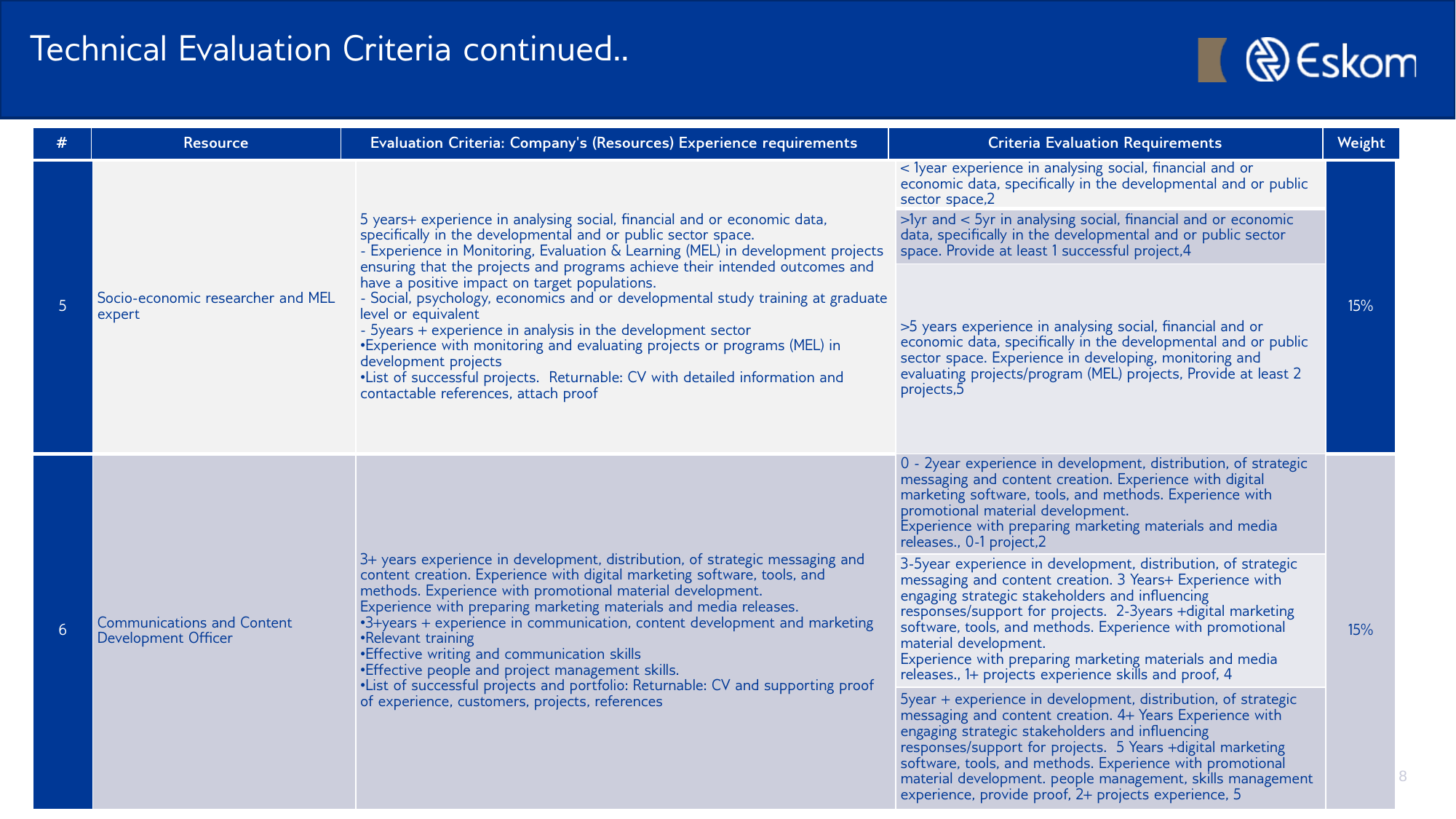

# Technical Evaluation Criteria continued..
| # | Resource | Evaluation Criteria: Company's (Resources) Experience requirements | Criteria Evaluation Requirements | Weight |
| --- | --- | --- | --- | --- |
| 5 | Socio-economic researcher and MEL expert | 5 years+ experience in analysing social, financial and or economic data, specifically in the developmental and or public sector space. - Experience in Monitoring, Evaluation & Learning (MEL) in development projects ensuring that the projects and programs achieve their intended outcomes and have a positive impact on target populations. - Social, psychology, economics and or developmental study training at graduate level or equivalent - 5years + experience in analysis in the development sector •Experience with monitoring and evaluating projects or programs (MEL) in development projects •List of successful projects. Returnable: CV with detailed information and contactable references, attach proof | < 1year experience in analysing social, financial and or economic data, specifically in the developmental and or public sector space,2 | 15% |
| --- | --- | --- | --- | --- |
|  |  |  | >1yr and < 5yr in analysing social, financial and or economic data, specifically in the developmental and or public sector space. Provide at least 1 successful project,4 |  |
|  |  |  | >5 years experience in analysing social, financial and or economic data, specifically in the developmental and or public sector space. Experience in developing, monitoring and evaluating projects/program (MEL) projects, Provide at least 2 projects,5 |  |
| 6 | Communications and Content Development Officer | 3+ years experience in development, distribution, of strategic messaging and content creation. Experience with digital marketing software, tools, and methods. Experience with promotional material development. Experience with preparing marketing materials and media releases. •3+years + experience in communication, content development and marketing •Relevant training •Effective writing and communication skills •Effective people and project management skills. •List of successful projects and portfolio: Returnable: CV and supporting proof of experience, customers, projects, references | 0 - 2year experience in development, distribution, of strategic messaging and content creation. Experience with digital marketing software, tools, and methods. Experience with promotional material development. Experience with preparing marketing materials and media releases., 0-1 project,2 | 15% |
|  |  |  | 3-5year experience in development, distribution, of strategic messaging and content creation. 3 Years+ Experience with engaging strategic stakeholders and influencing responses/support for projects. 2-3years +digital marketing software, tools, and methods. Experience with promotional material development. Experience with preparing marketing materials and media releases., 1+ projects experience skills and proof, 4 |  |
|  |  |  | 5year + experience in development, distribution, of strategic messaging and content creation. 4+ Years Experience with engaging strategic stakeholders and influencing responses/support for projects. 5 Years +digital marketing software, tools, and methods. Experience with promotional material development. people management, skills management experience, provide proof, 2+ projects experience, 5 |  |

8